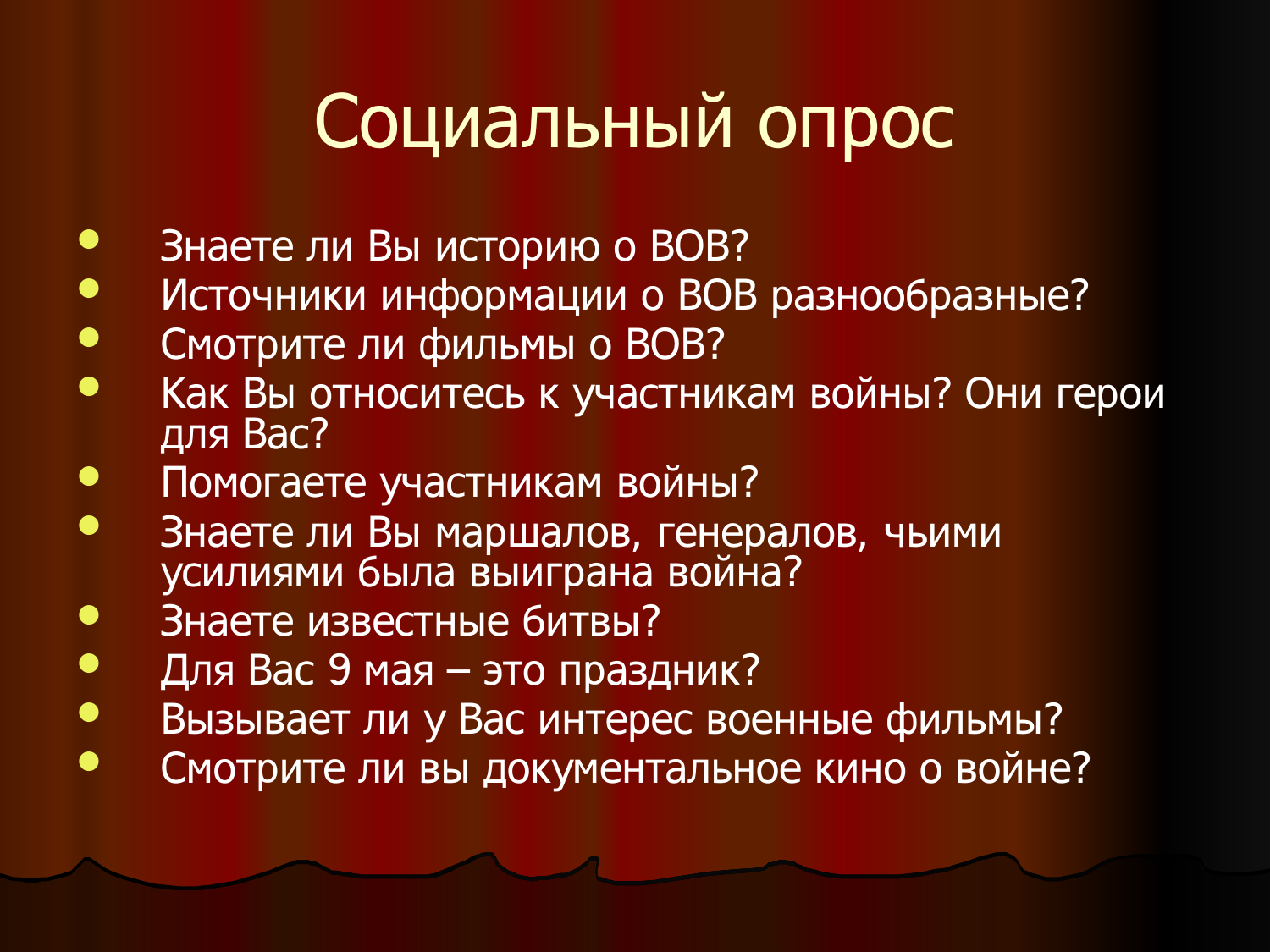

# Социальный опрос
Знаете ли Вы историю о ВОВ?
Источники информации о ВОВ разнообразные?
Смотрите ли фильмы о ВОВ?
Как Вы относитесь к участникам войны? Они герои для Вас?
Помогаете участникам войны?
Знаете ли Вы маршалов, генералов, чьими усилиями была выиграна война?
Знаете известные битвы?
Для Вас 9 мая – это праздник?
Вызывает ли у Вас интерес военные фильмы?
Смотрите ли вы документальное кино о войне?